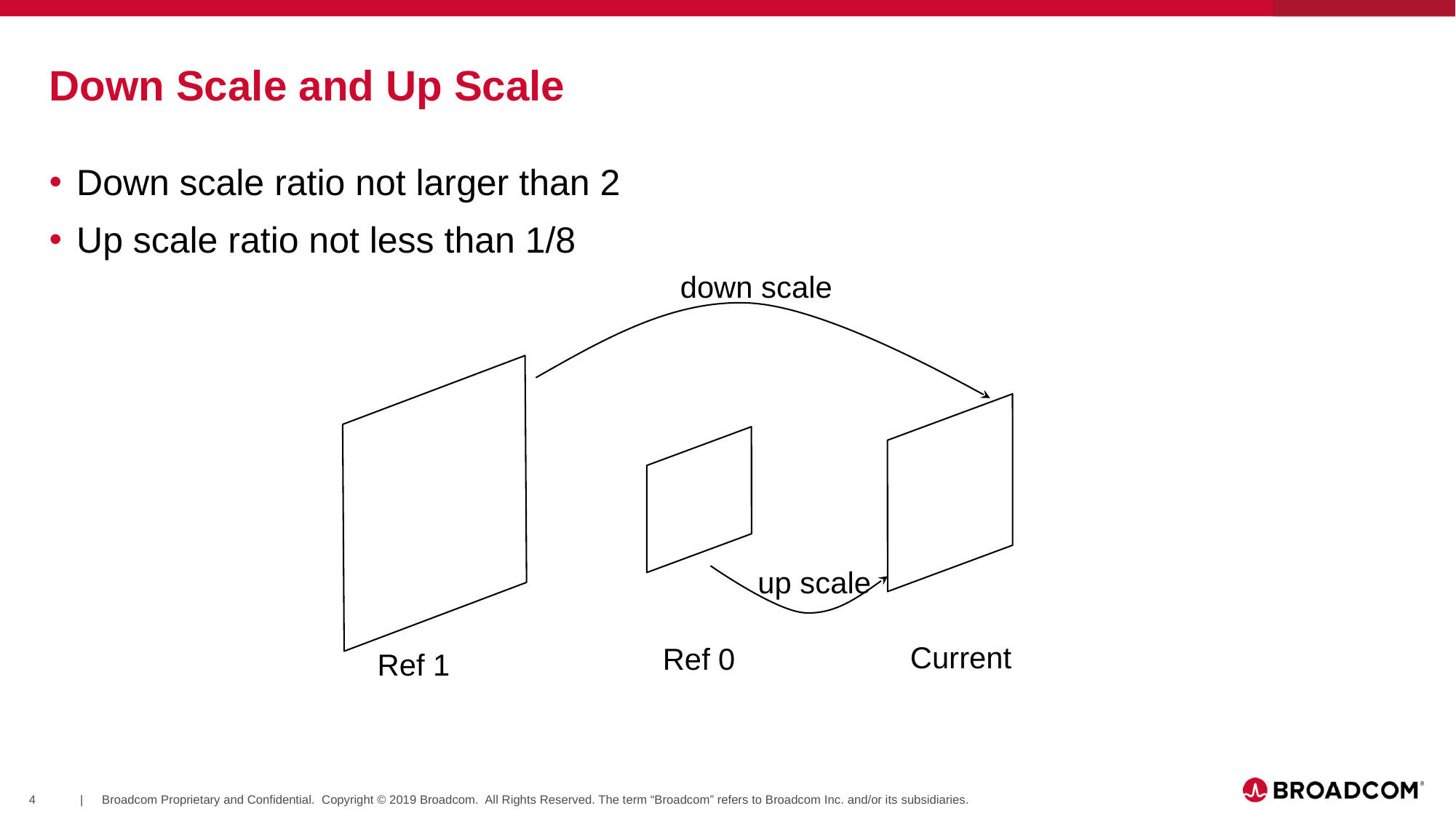

# Down Scale and Up Scale
Down scale ratio not larger than 2
Up scale ratio not less than 1/8
down scale

up scale
Current
Ref 0
Ref 1